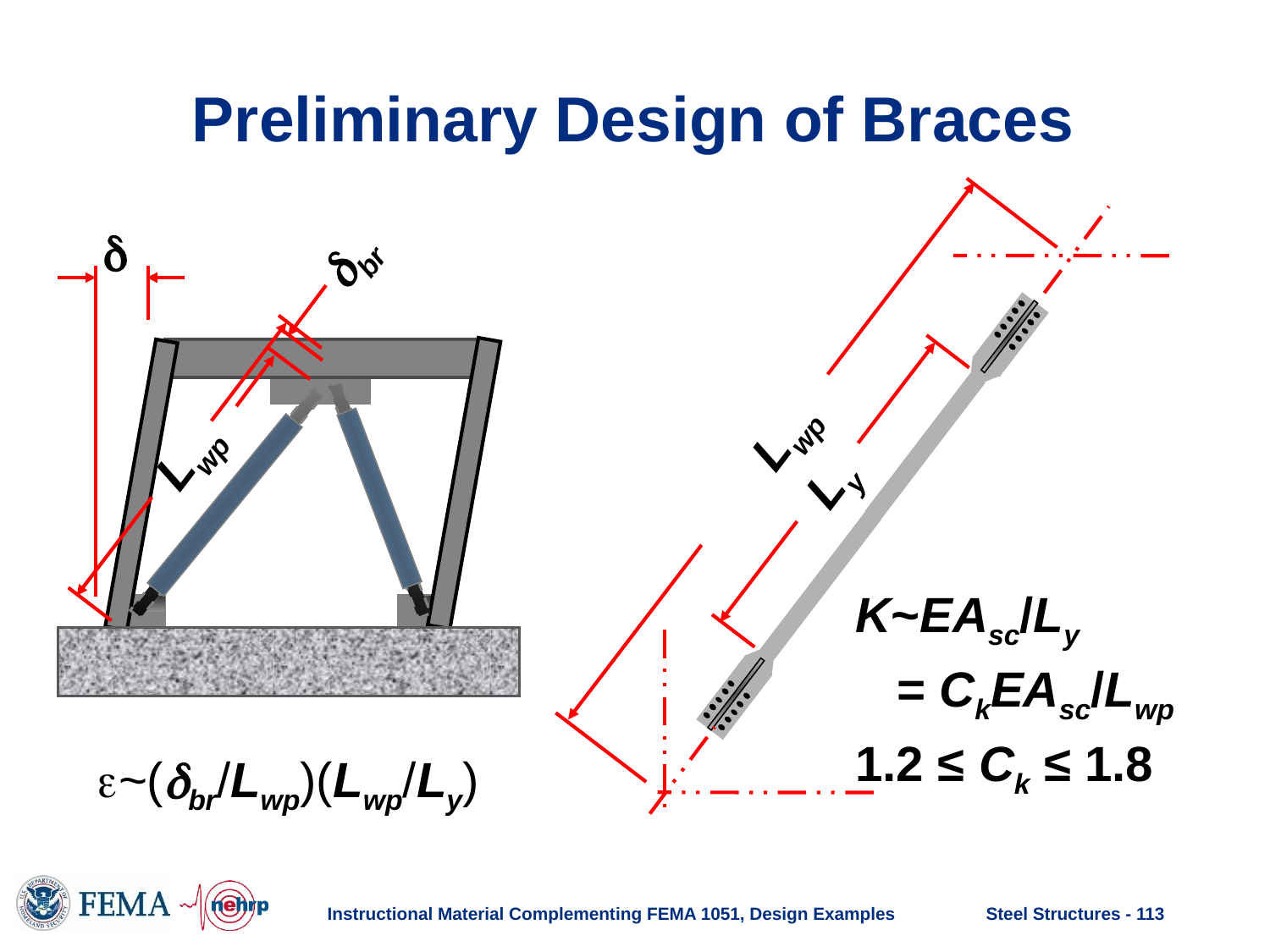

# Preliminary Design of Braces

δ
δbr

Lwp
Ly

Lwp

ε~(δbr/Lwp)(Lwp/Ly)
K~EAsc/Ly
   = CkEAsc/Lwp
1.2 ≤ Ck ≤ 1.8
Instructional Material Complementing FEMA 1051, Design Examples
Steel Structures - 113